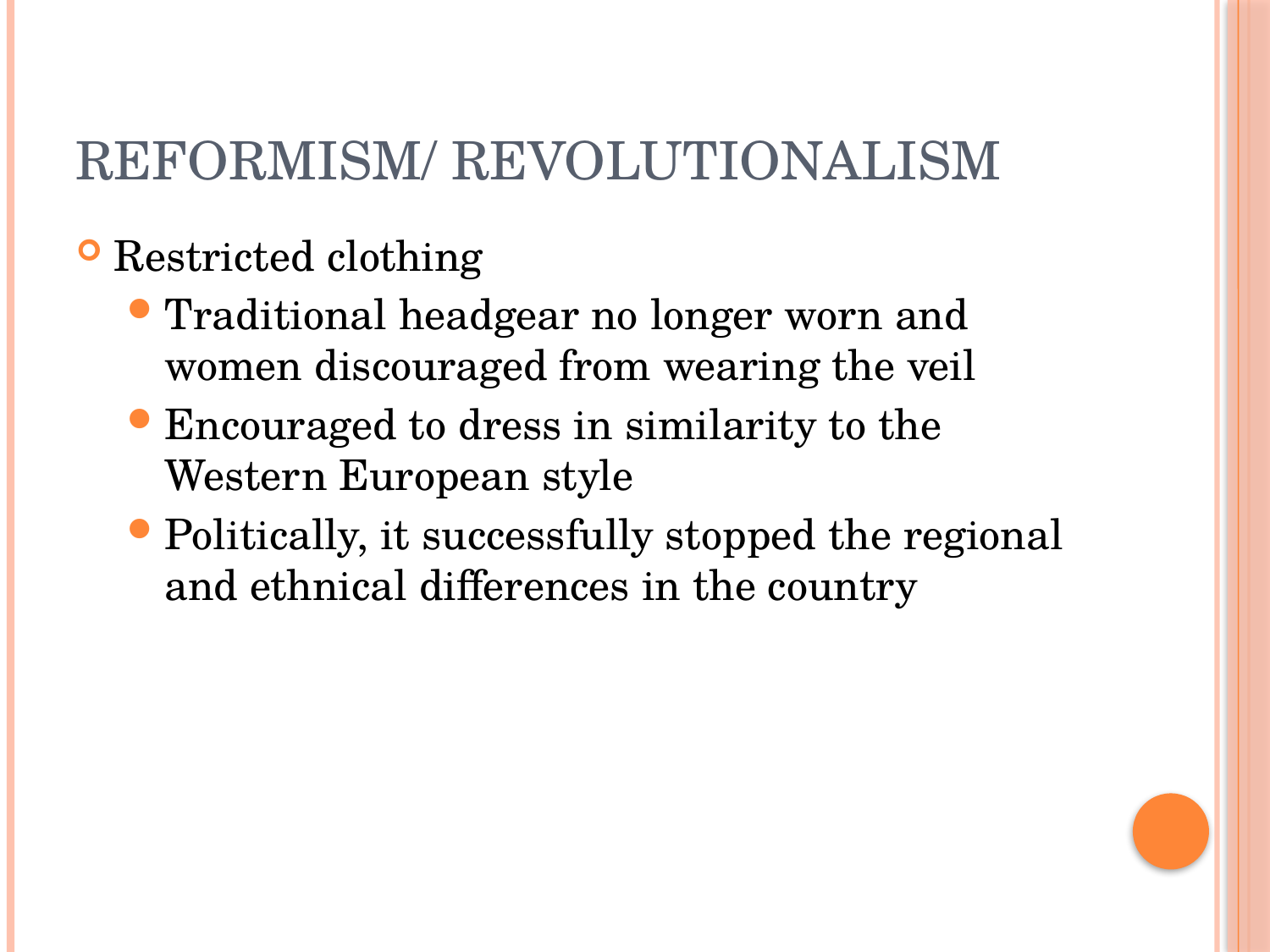

# Reformism/ revolutionalism
Restricted clothing
Traditional headgear no longer worn and women discouraged from wearing the veil
Encouraged to dress in similarity to the Western European style
Politically, it successfully stopped the regional and ethnical differences in the country